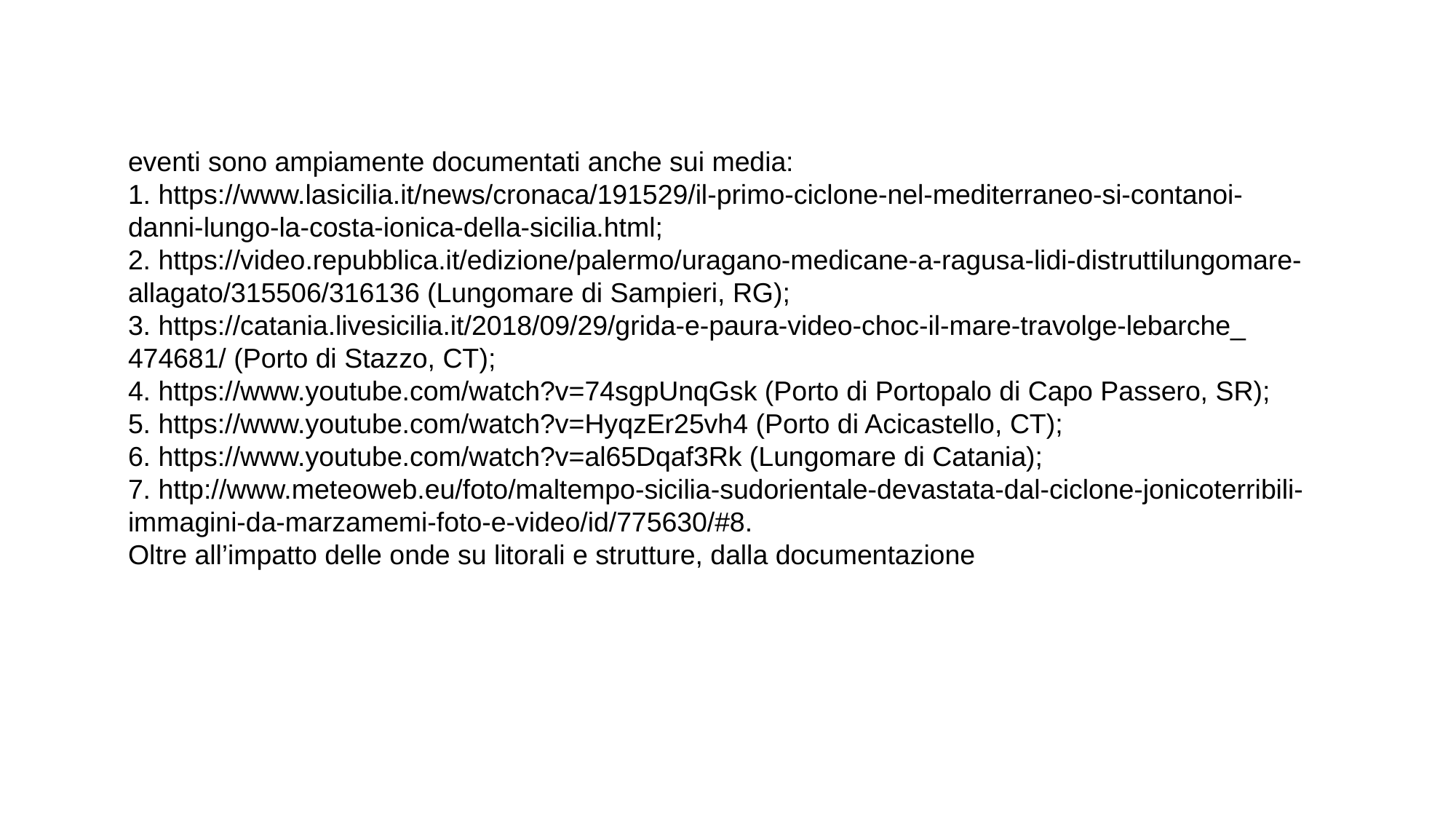

eventi sono ampiamente documentati anche sui media:
1. https://www.lasicilia.it/news/cronaca/191529/il‐primo‐ciclone‐nel‐mediterraneo‐si‐contanoi‐
danni‐lungo‐la‐costa‐ionica‐della‐sicilia.html;
2. https://video.repubblica.it/edizione/palermo/uragano‐medicane‐a‐ragusa‐lidi‐distruttilungomare‐
allagato/315506/316136 (Lungomare di Sampieri, RG);
3. https://catania.livesicilia.it/2018/09/29/grida‐e‐paura‐video‐choc‐il‐mare‐travolge‐lebarche_
474681/ (Porto di Stazzo, CT);
4. https://www.youtube.com/watch?v=74sgpUnqGsk (Porto di Portopalo di Capo Passero, SR);
5. https://www.youtube.com/watch?v=HyqzEr25vh4 (Porto di Acicastello, CT);
6. https://www.youtube.com/watch?v=al65Dqaf3Rk (Lungomare di Catania);
7. http://www.meteoweb.eu/foto/maltempo‐sicilia‐sudorientale‐devastata‐dal‐ciclone‐jonicoterribili‐
immagini‐da‐marzamemi‐foto‐e‐video/id/775630/#8.
Oltre all’impatto delle onde su litorali e strutture, dalla documentazione